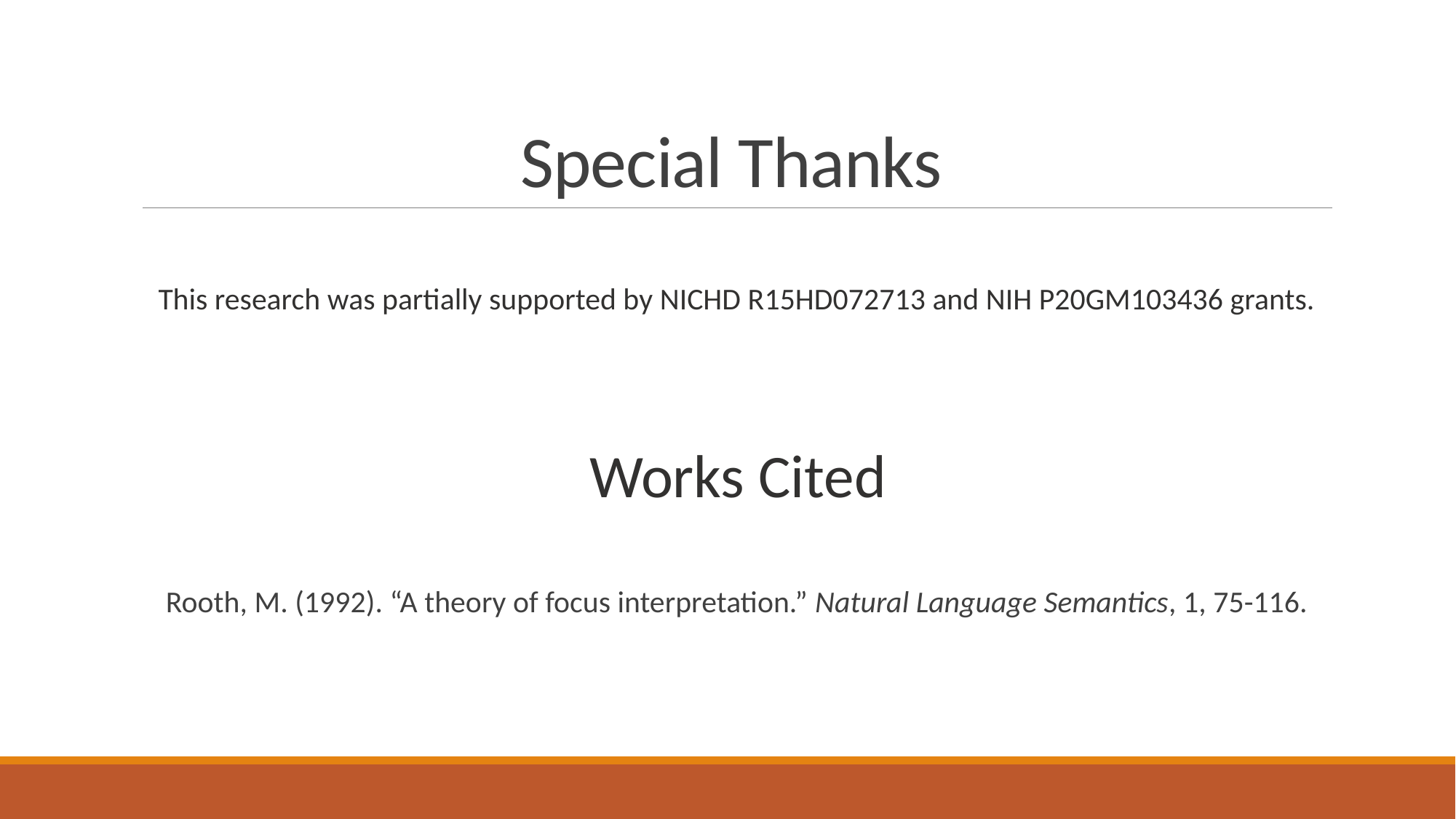

# Special Thanks

This research was partially supported by NICHD R15HD072713 and NIH P20GM103436 grants.

Works Cited

Rooth, M. (1992). “A theory of focus interpretation.” Natural Language Semantics, 1, 75-116.